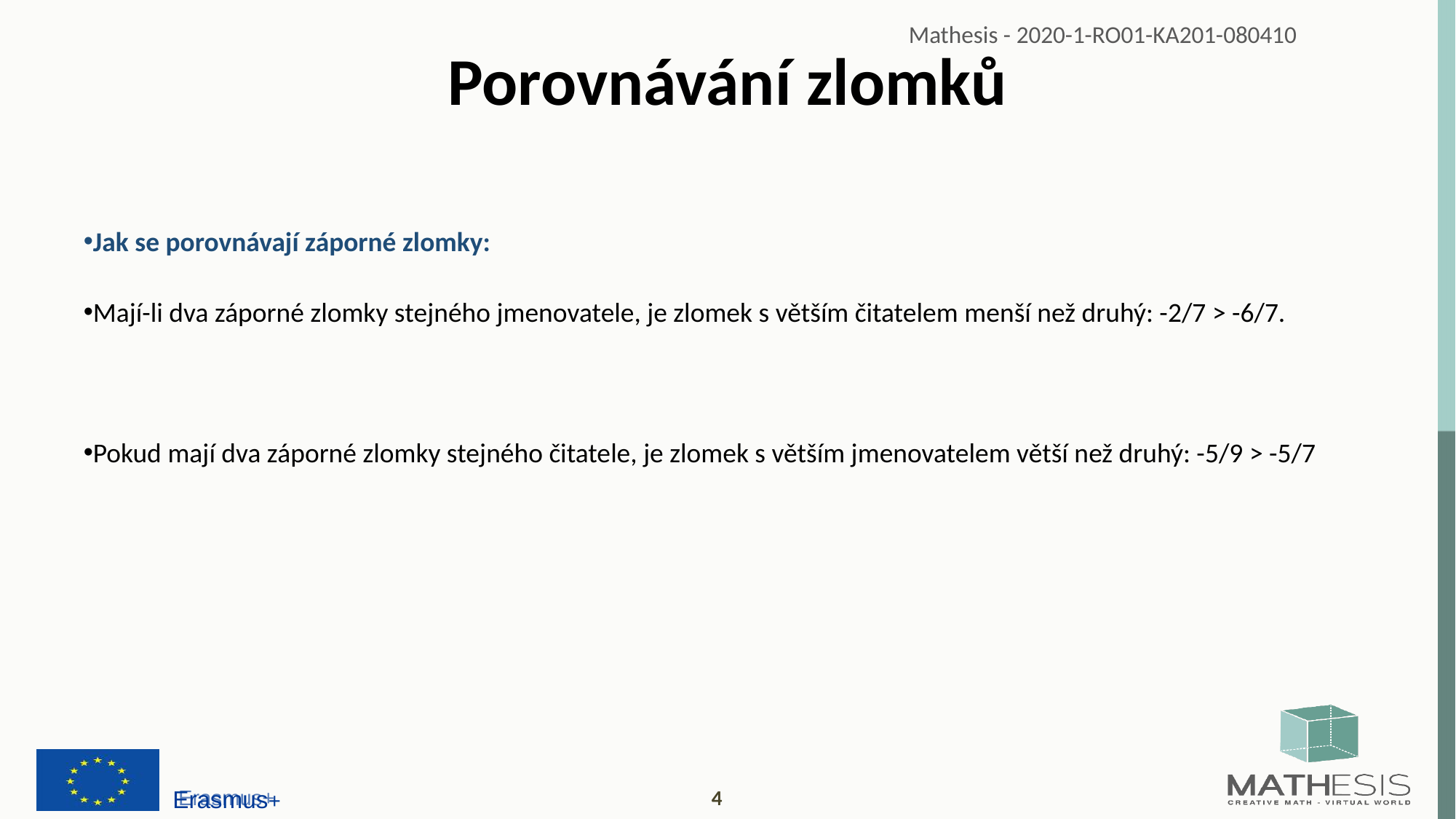

# Porovnávání zlomků
Jak se porovnávají záporné zlomky:
Mají-li dva záporné zlomky stejného jmenovatele, je zlomek s větším čitatelem menší než druhý: -2/7 > -6/7.

Pokud mají dva záporné zlomky stejného čitatele, je zlomek s větším jmenovatelem větší než druhý: -5/9 > -5/7